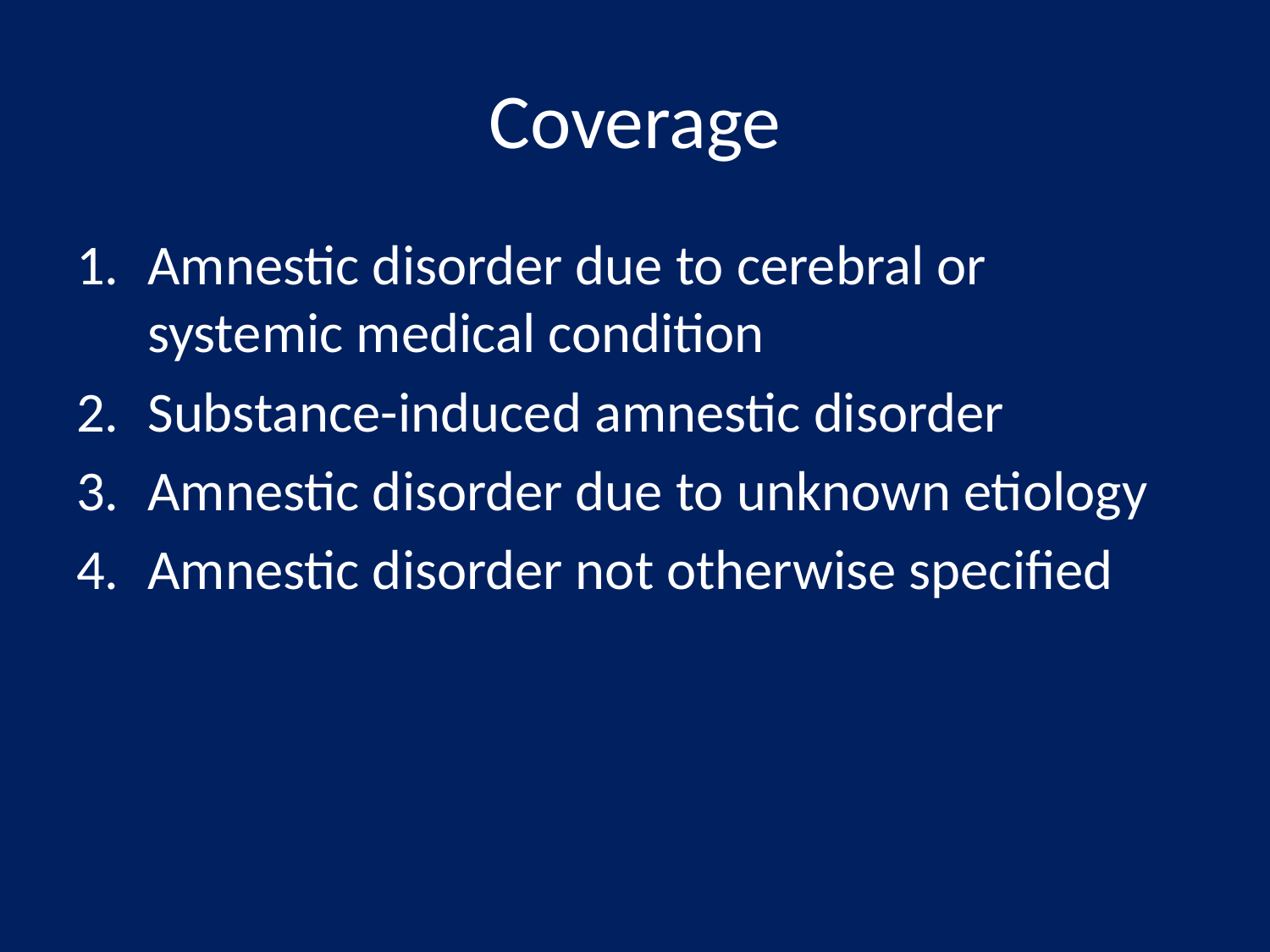

# Coverage
Amnestic disorder due to cerebral or systemic medical condition
Substance-induced amnestic disorder
Amnestic disorder due to unknown etiology
Amnestic disorder not otherwise specified